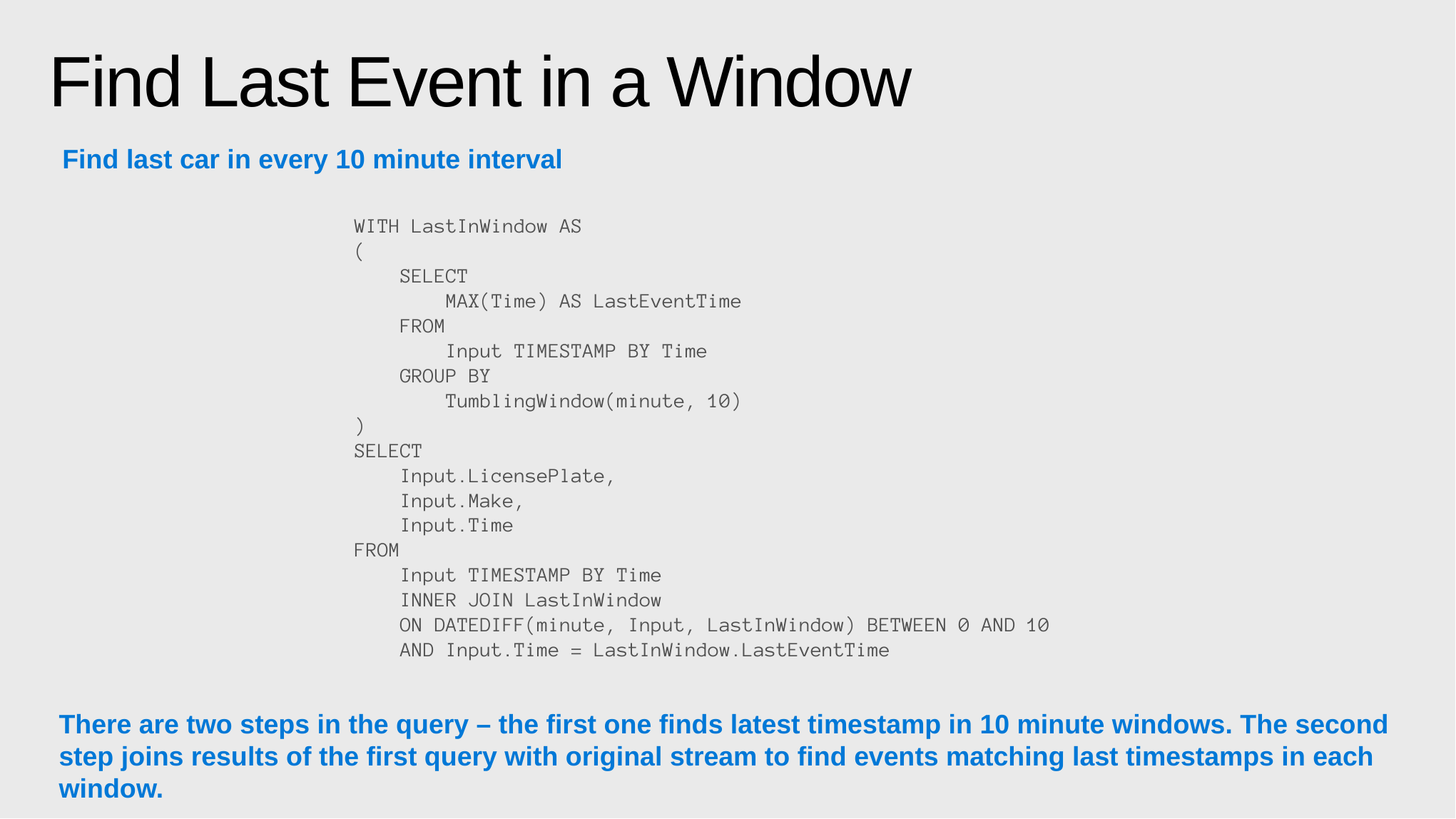

# Find Last Event in a Window
Find last car in every 10 minute interval
WITH LastInWindow AS
(
    SELECT
        MAX(Time) AS LastEventTime
    FROM
        Input TIMESTAMP BY Time
    GROUP BY
        TumblingWindow(minute, 10)
)
SELECT
    Input.LicensePlate,
    Input.Make,
    Input.Time
FROM
    Input TIMESTAMP BY Time
    INNER JOIN LastInWindow
    ON DATEDIFF(minute, Input, LastInWindow) BETWEEN 0 AND 10
    AND Input.Time = LastInWindow.LastEventTime
There are two steps in the query – the first one finds latest timestamp in 10 minute windows. The second step joins results of the first query with original stream to find events matching last timestamps in each window.